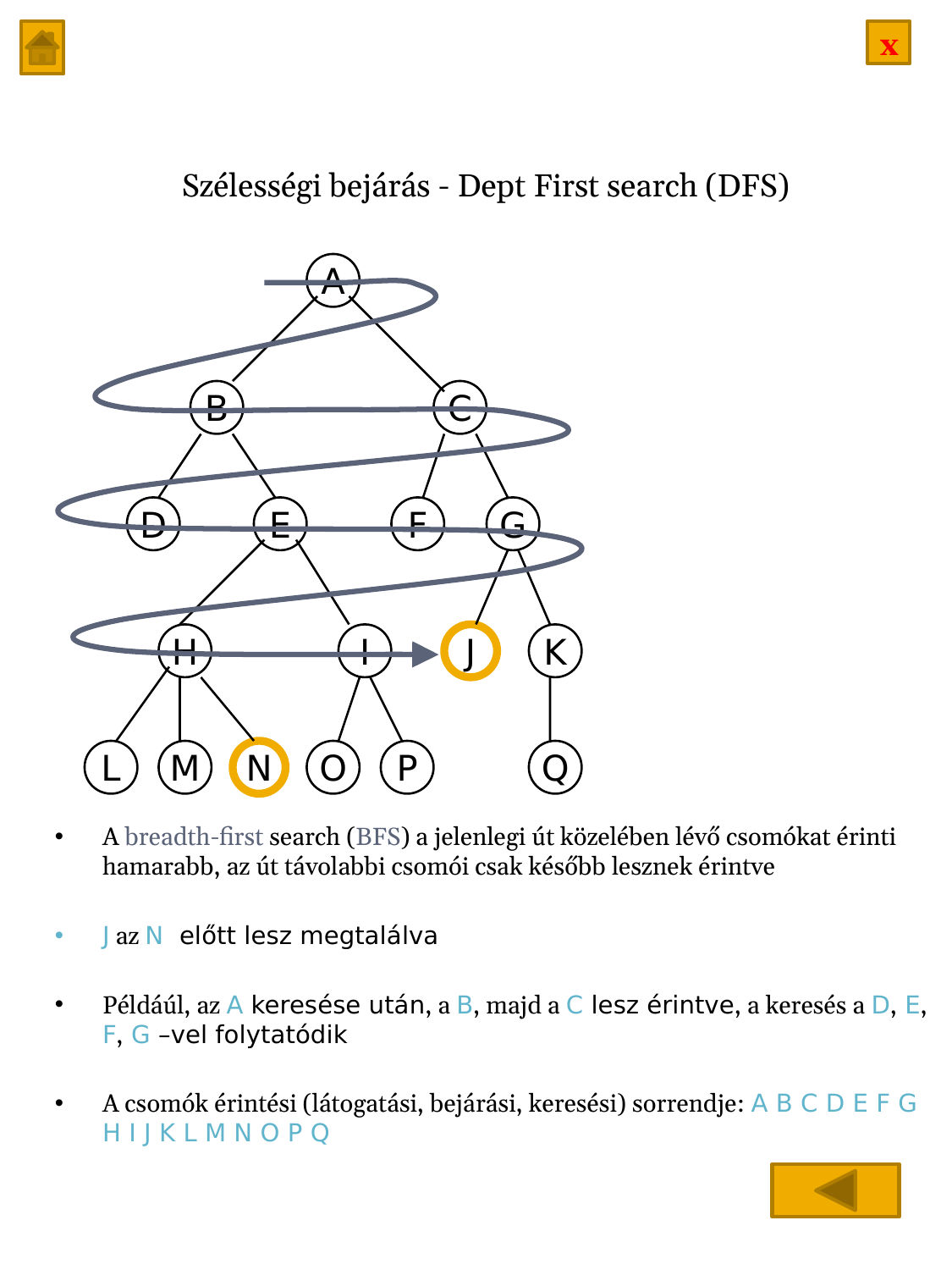

Szélességi bejárás - Dept First search (DFS)
A

B
C

D
E
F
G

H
I
J
K

L
M
N
O
P
Q

A breadth-first search (BFS) a jelenlegi út közelében lévő csomókat érinti hamarabb, az út távolabbi csomói csak később lesznek érintve

J az N  előtt lesz megtalálva

Példáúl, az A keresése után, a B, majd a C lesz érintve, a keresés a D, E, F, G –vel folytatódik

A csomók érintési (látogatási, bejárási, keresési) sorrendje: A B C D E F G H I J K L M N O P Q